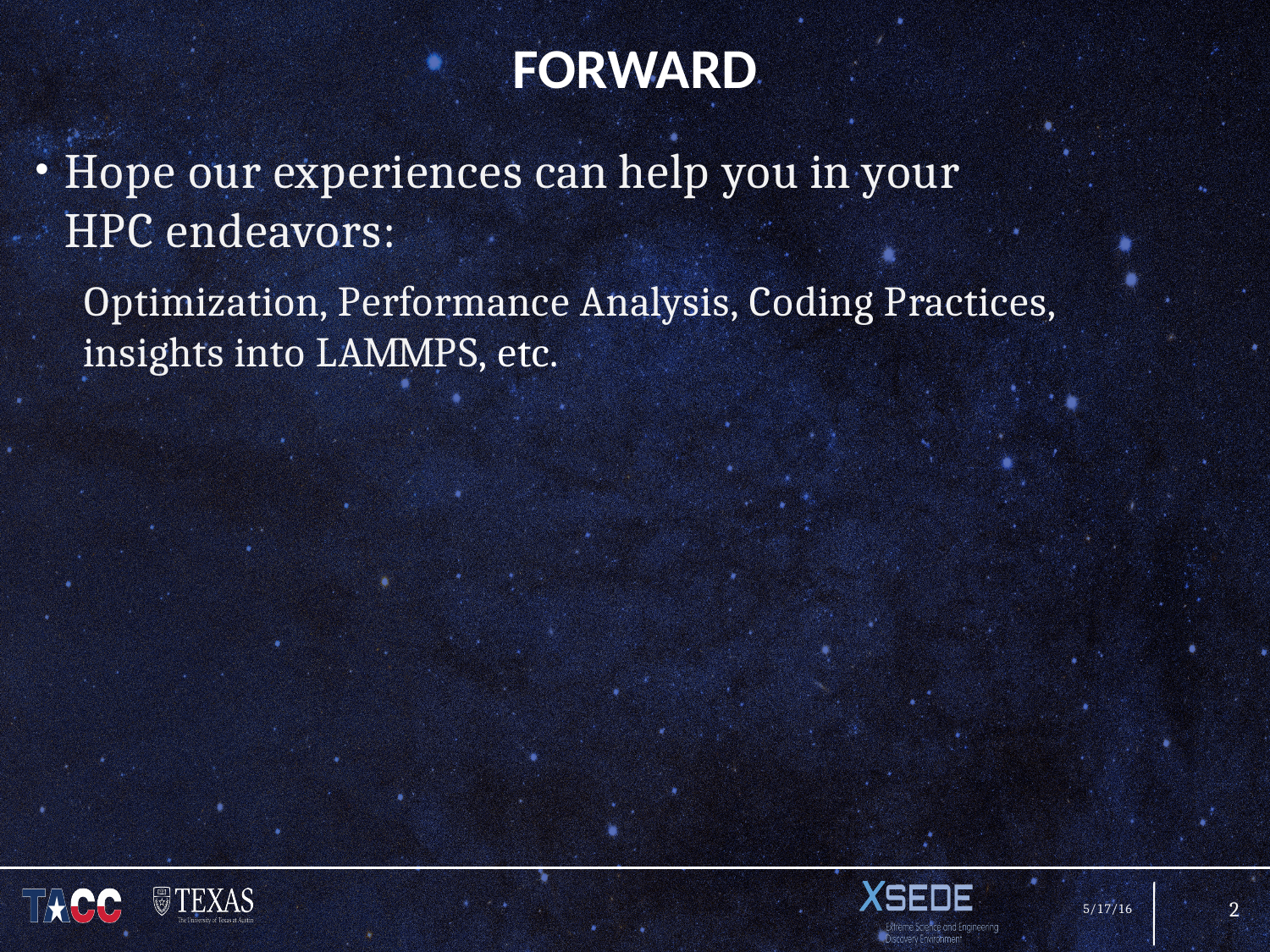

# Forward
Hope our experiences can help you in your
HPC endeavors:
Optimization, Performance Analysis, Coding Practices,
insights into LAMMPS, etc.
2
5/17/16